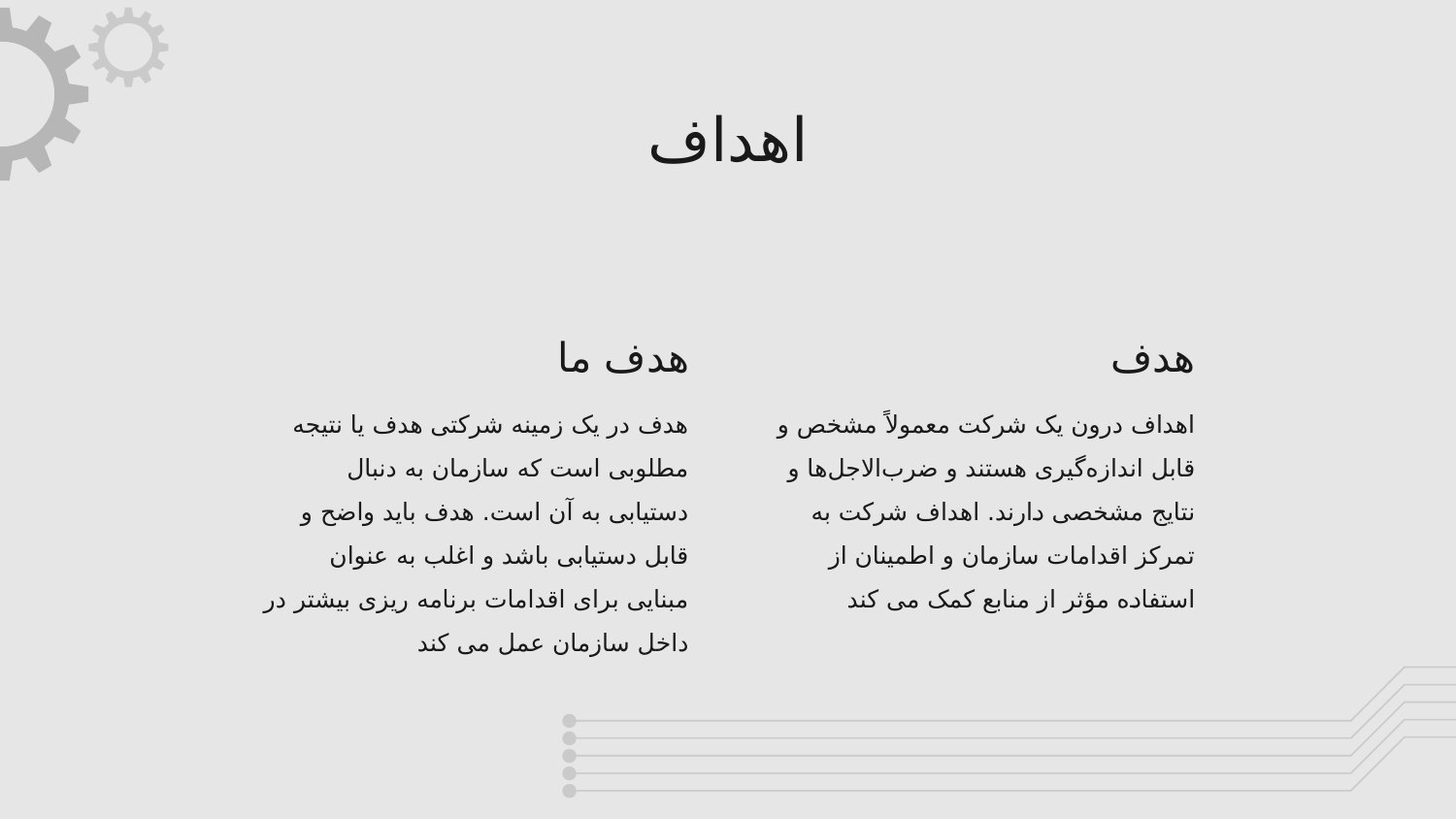

# اهداف
هدف
هدف ما
اهداف درون یک شرکت معمولاً مشخص و قابل اندازه‌گیری هستند و ضرب‌الاجل‌ها و نتایج مشخصی دارند. اهداف شرکت به تمرکز اقدامات سازمان و اطمینان از استفاده مؤثر از منابع کمک می کند
هدف در یک زمینه شرکتی هدف یا نتیجه مطلوبی است که سازمان به دنبال دستیابی به آن است. هدف باید واضح و قابل دستیابی باشد و اغلب به عنوان مبنایی برای اقدامات برنامه ریزی بیشتر در داخل سازمان عمل می کند